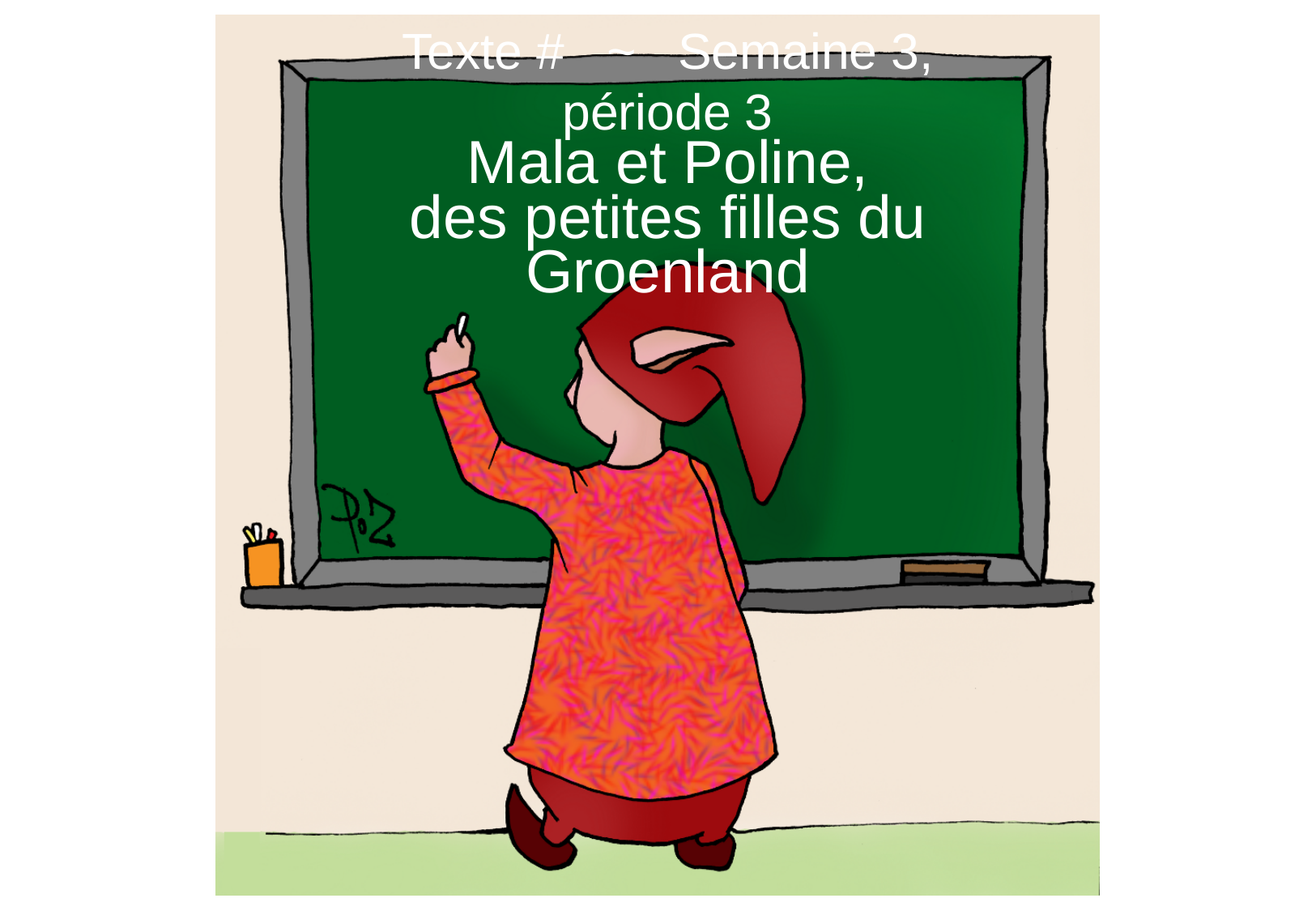

Texte #   ~   Semaine 3, période 3
Mala et Poline,
des petites filles du Groenland